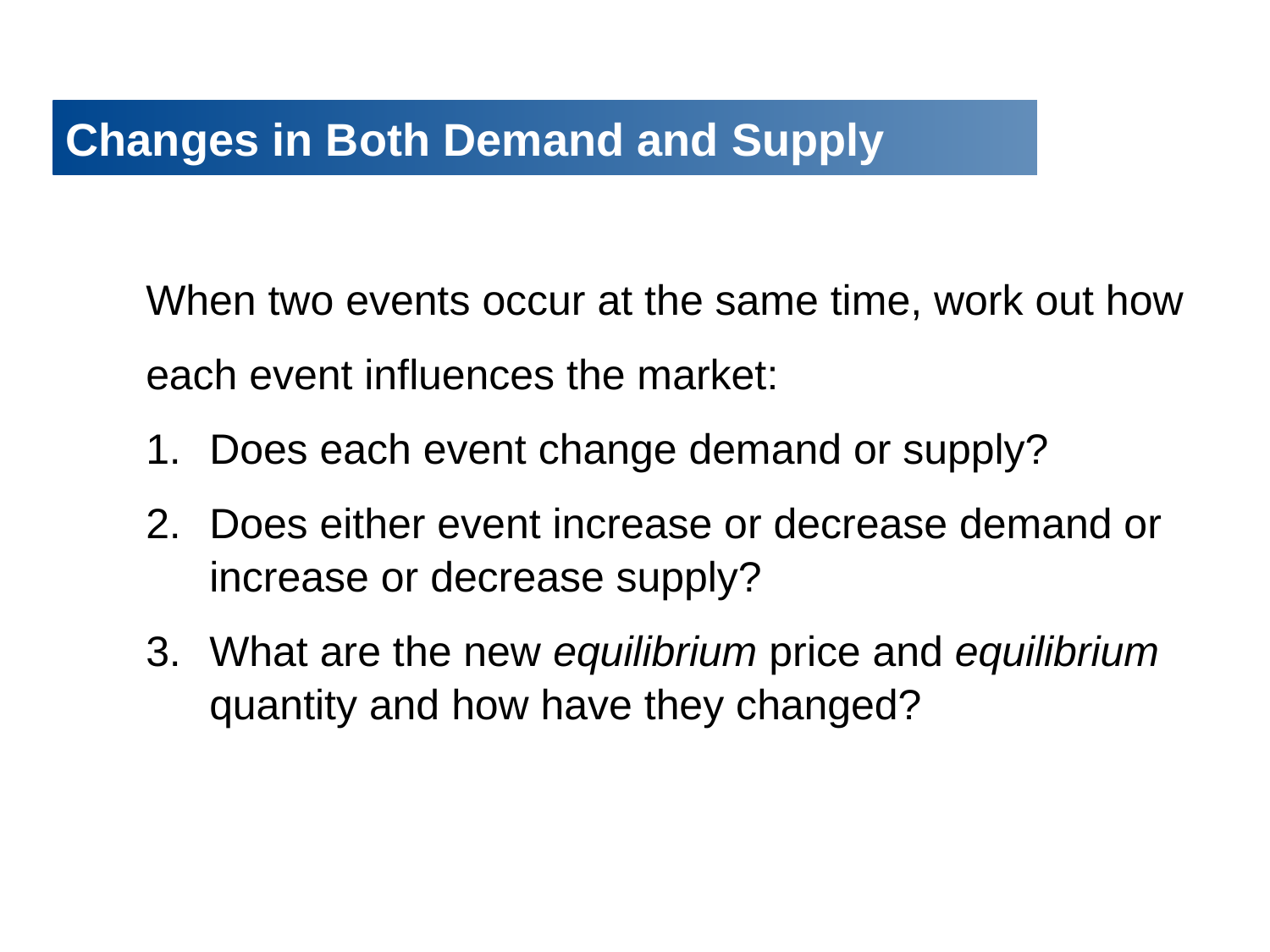

# Changes in Both Demand and Supply
When two events occur at the same time, work out how
each event influences the market:
Does each event change demand or supply?
Does either event increase or decrease demand or increase or decrease supply?
What are the new equilibrium price and equilibrium quantity and how have they changed?